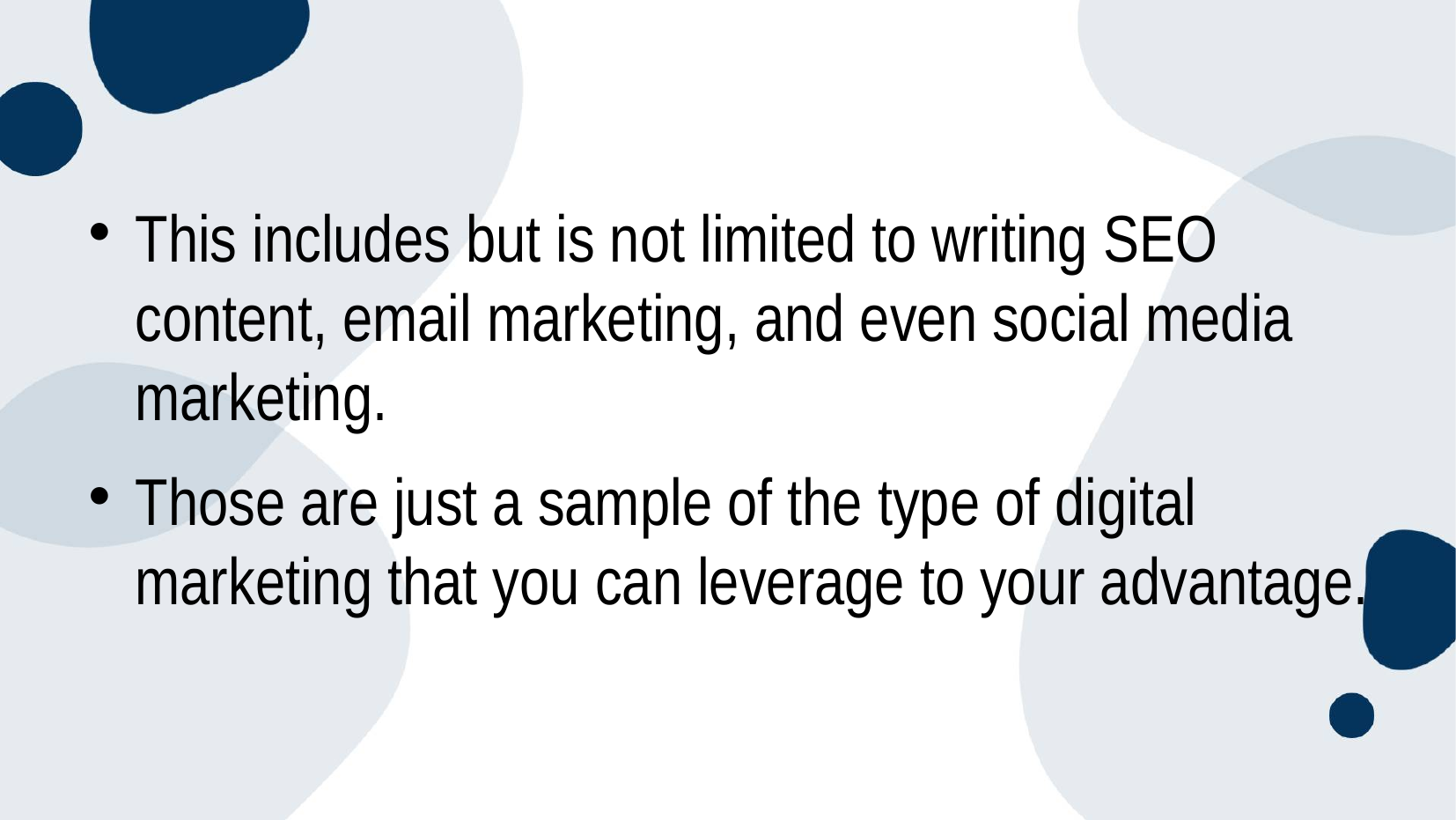

#
This includes but is not limited to writing SEO content, email marketing, and even social media marketing.
Those are just a sample of the type of digital marketing that you can leverage to your advantage.